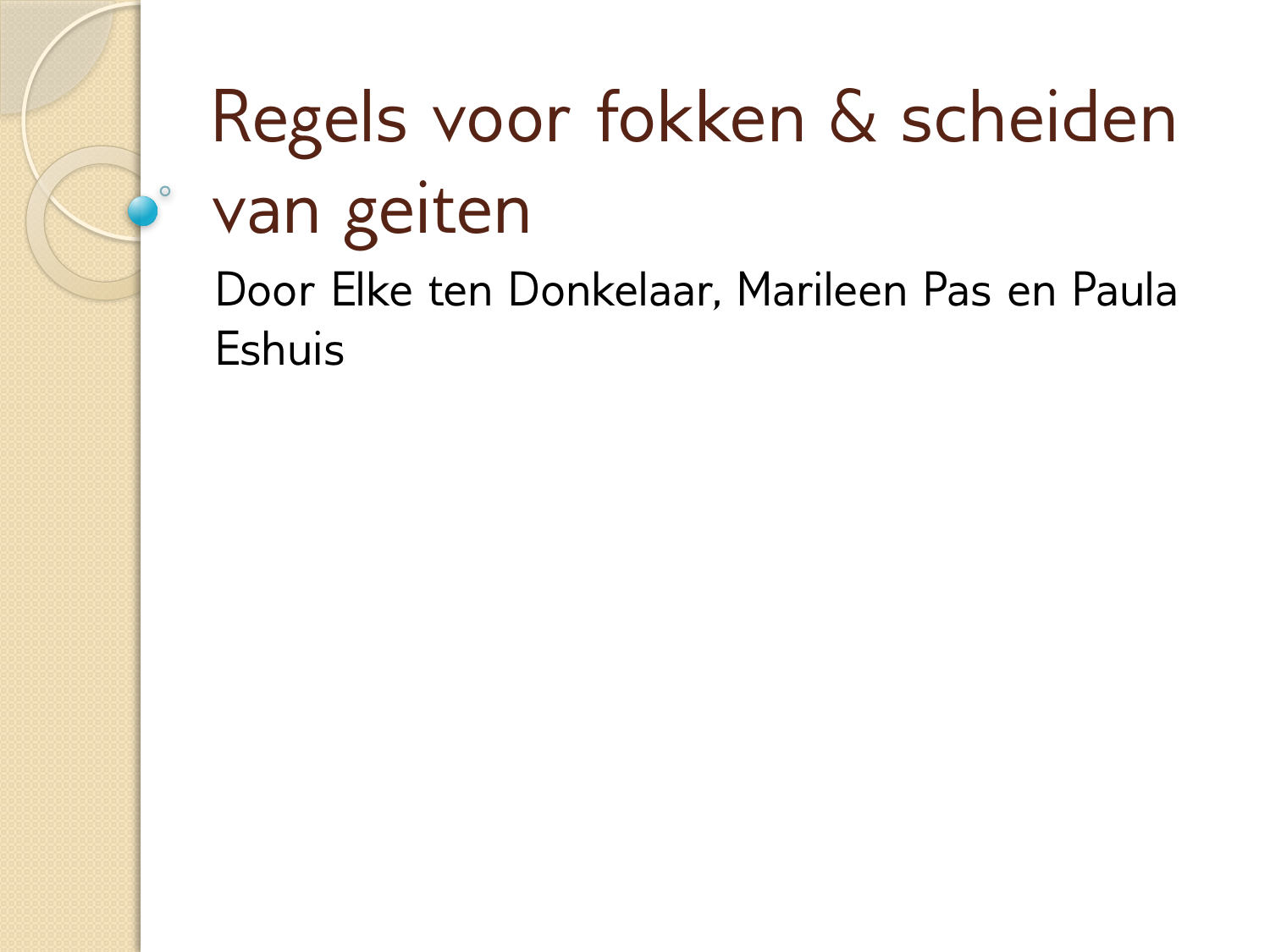

# Regels voor fokken & scheiden van geiten
Door Elke ten Donkelaar, Marileen Pas en Paula Eshuis